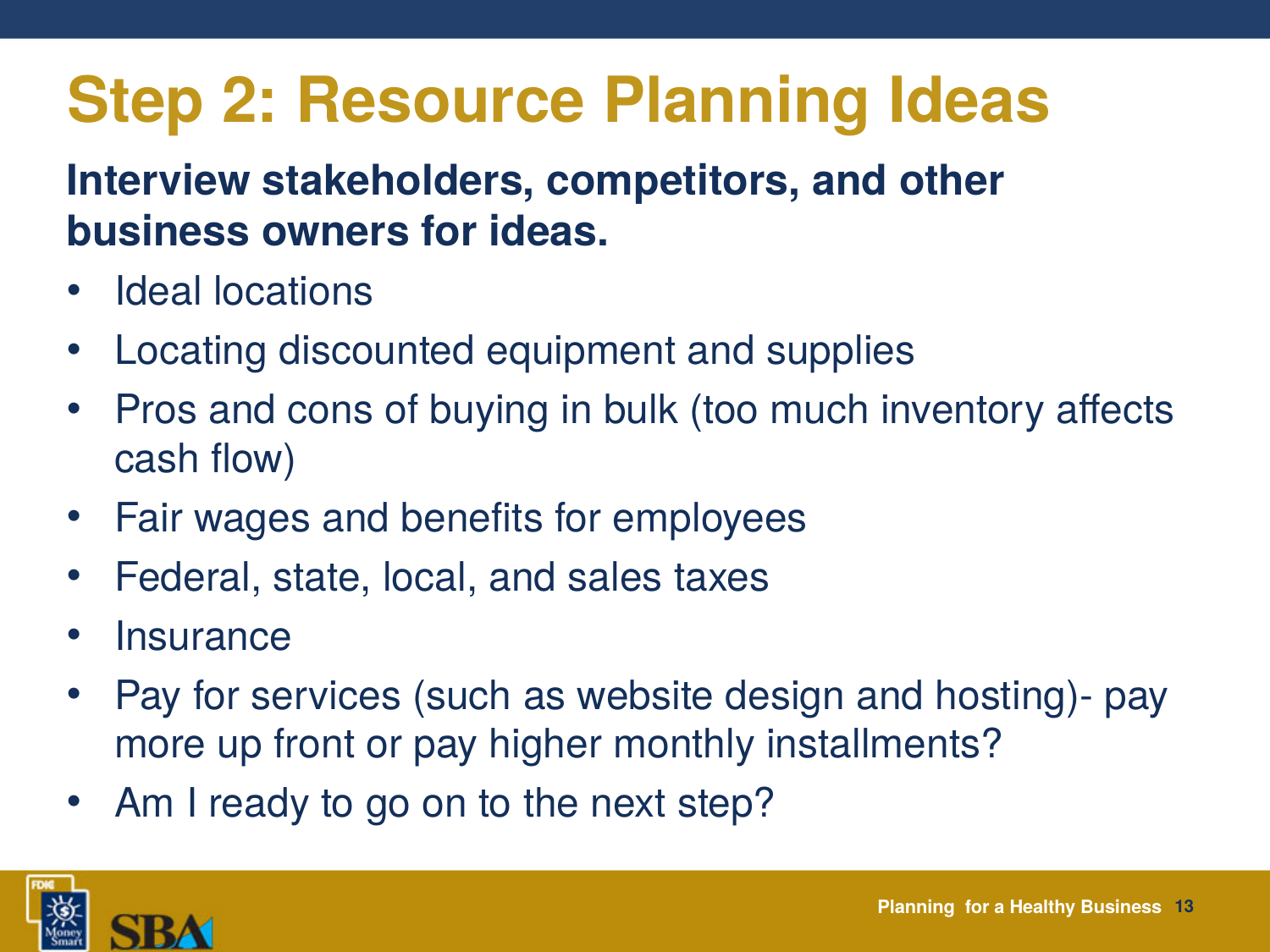

# Step 2: Resource Planning Ideas
Interview stakeholders, competitors, and other business owners for ideas.
Ideal locations
Locating discounted equipment and supplies
Pros and cons of buying in bulk (too much inventory affects cash flow)
Fair wages and benefits for employees
Federal, state, local, and sales taxes
Insurance
Pay for services (such as website design and hosting)- pay more up front or pay higher monthly installments?
Am I ready to go on to the next step?